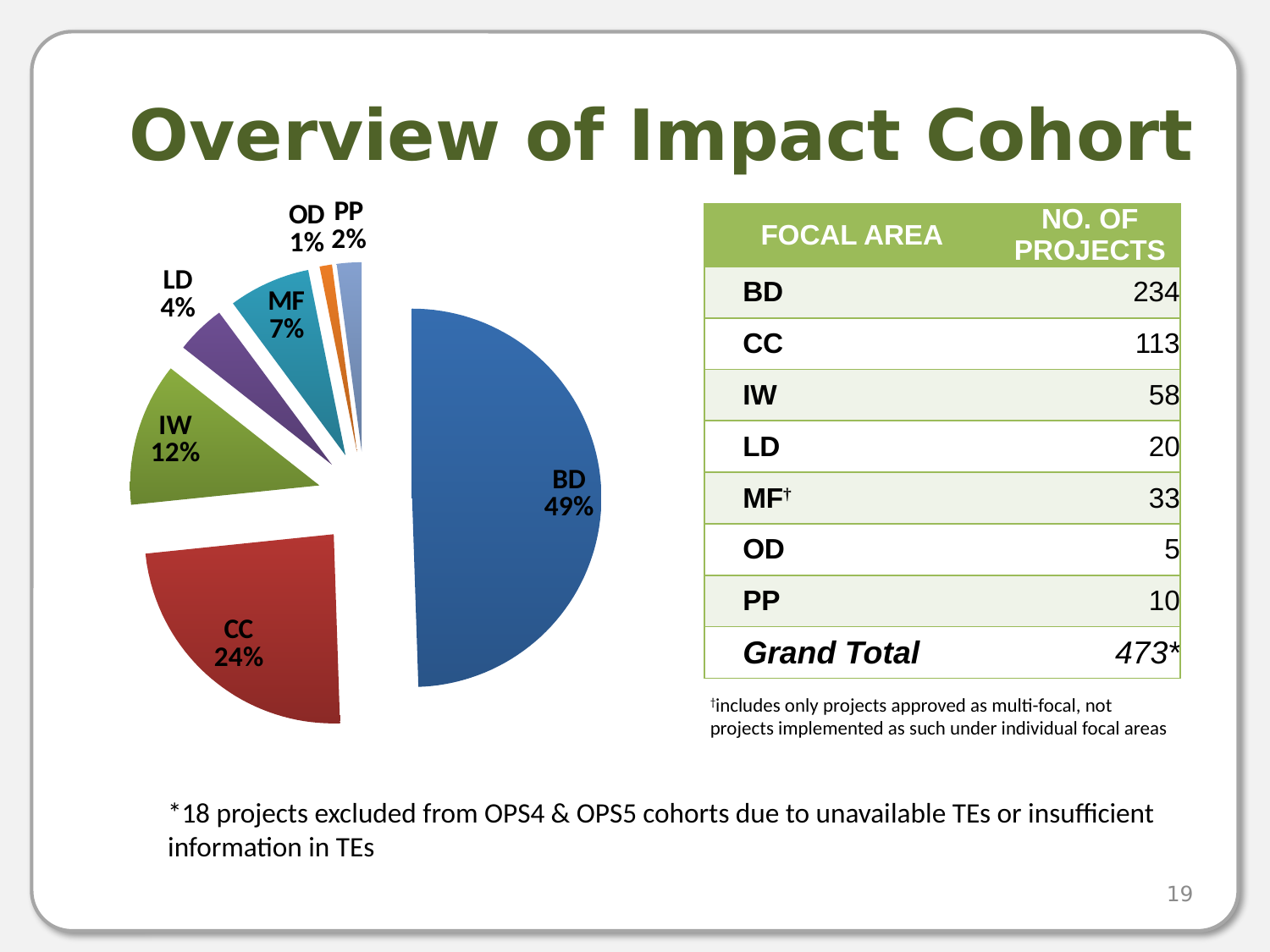

# Overview of Impact Cohort

### Chart

| Category | NO. OF PROJECTS | % |
|---|---|---|
| BD | 234.0 | 0.495 |
| CC | 113.0 | 0.239 |
| IW | 58.0 | 0.123 |
| LD | 20.0 | 0.042 |
| MF | 33.0 | 0.07 |
| OD | 5.0 | 0.011 |
| PP | 10.0 | 0.021 |
| FOCAL AREA | NO. OF PROJECTS |
| --- | --- |
| BD | 234 |
| CC | 113 |
| IW | 58 |
| LD | 20 |
| MF† | 33 |
| OD | 5 |
| PP | 10 |
| Grand Total | 473\* |
†includes only projects approved as multi-focal, not projects implemented as such under individual focal areas
*18 projects excluded from OPS4 & OPS5 cohorts due to unavailable TEs or insufficient information in TEs
19